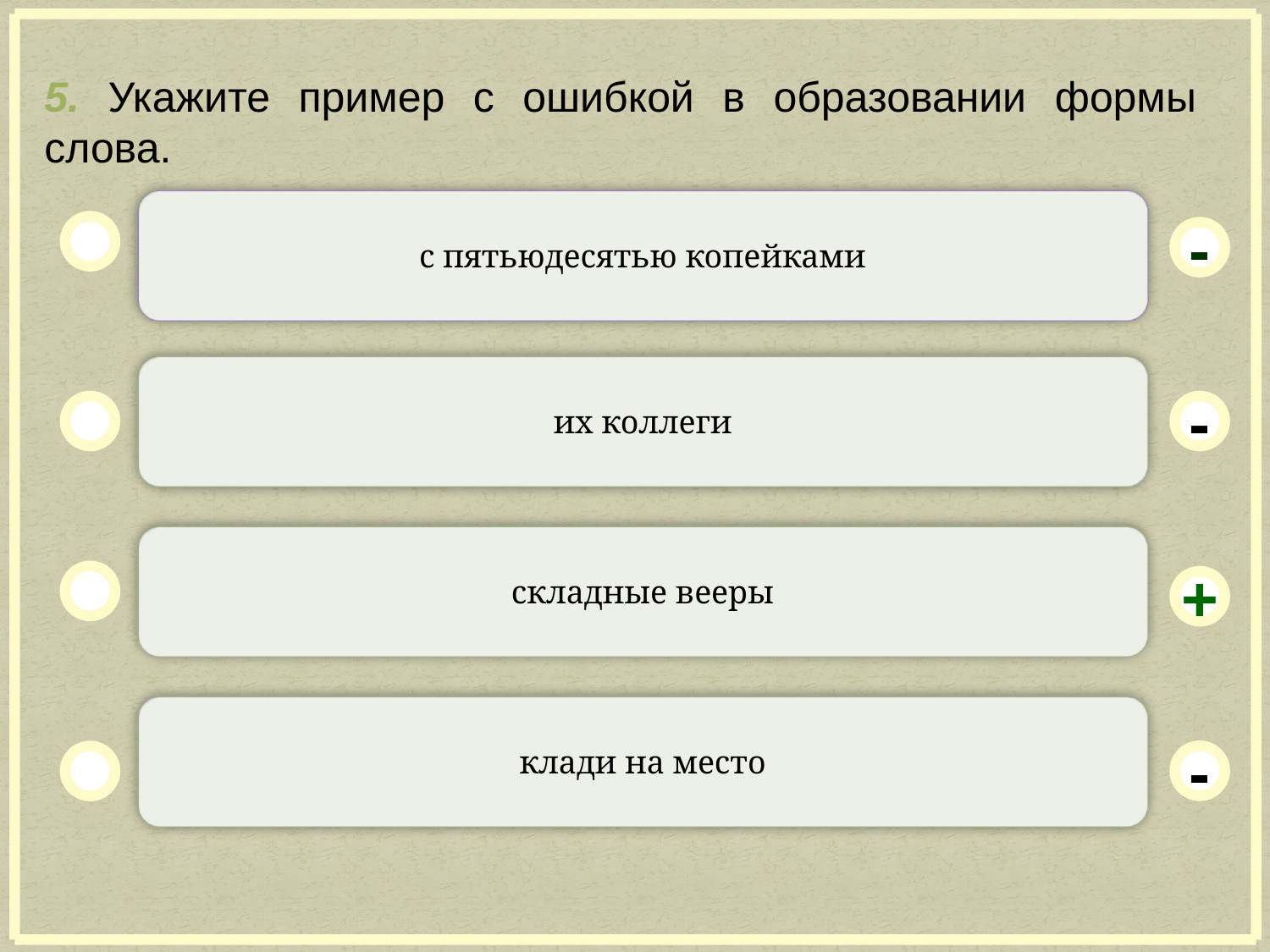

5. Укажите пример с ошибкой в образовании формы слова.

с пятьюдесятью копейками

-
их коллеги

-
складные вееры

+
клади на место
-